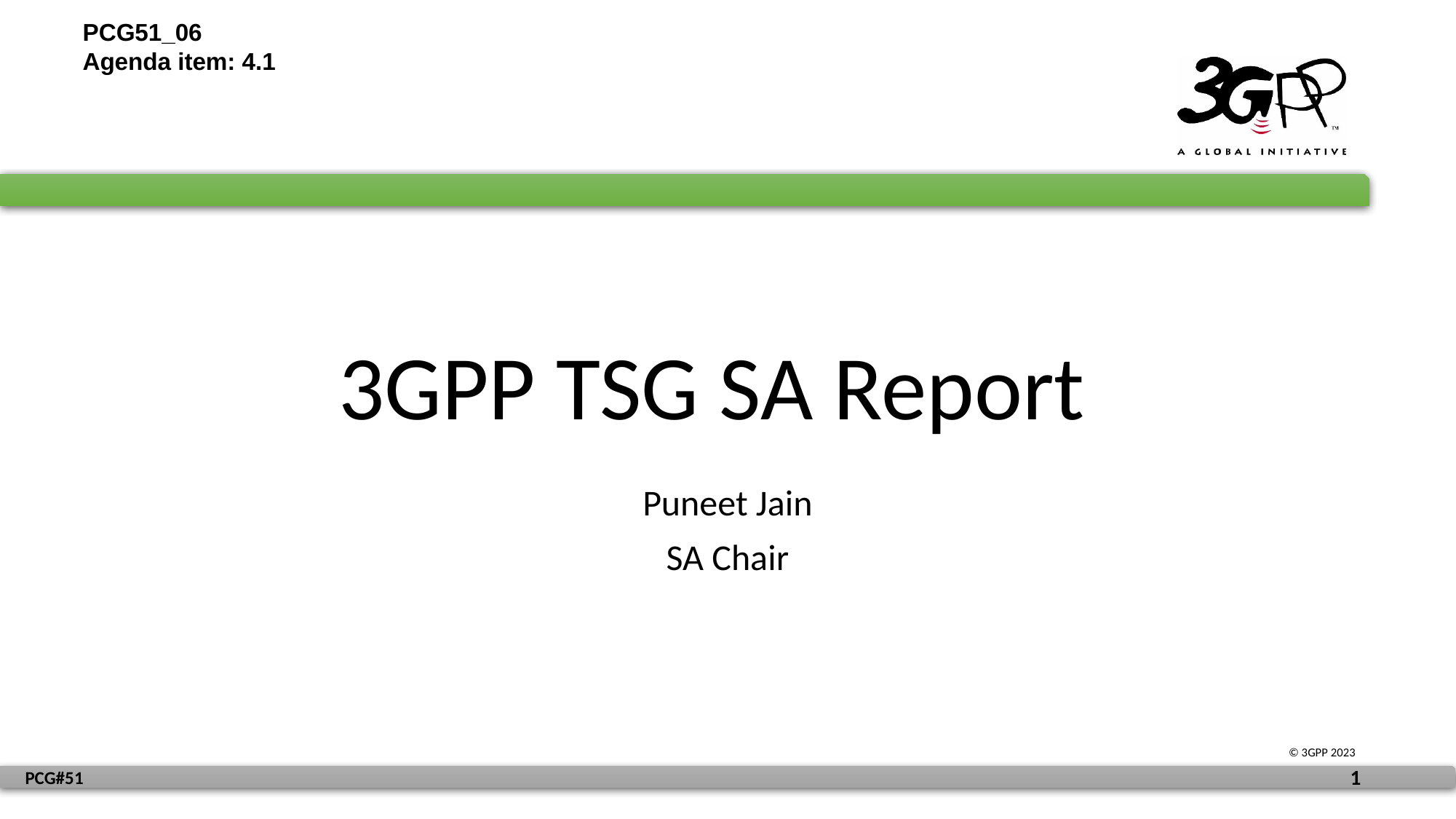

PCG51_06
Agenda item: 4.1
# 3GPP TSG SA Report
Puneet Jain
SA Chair